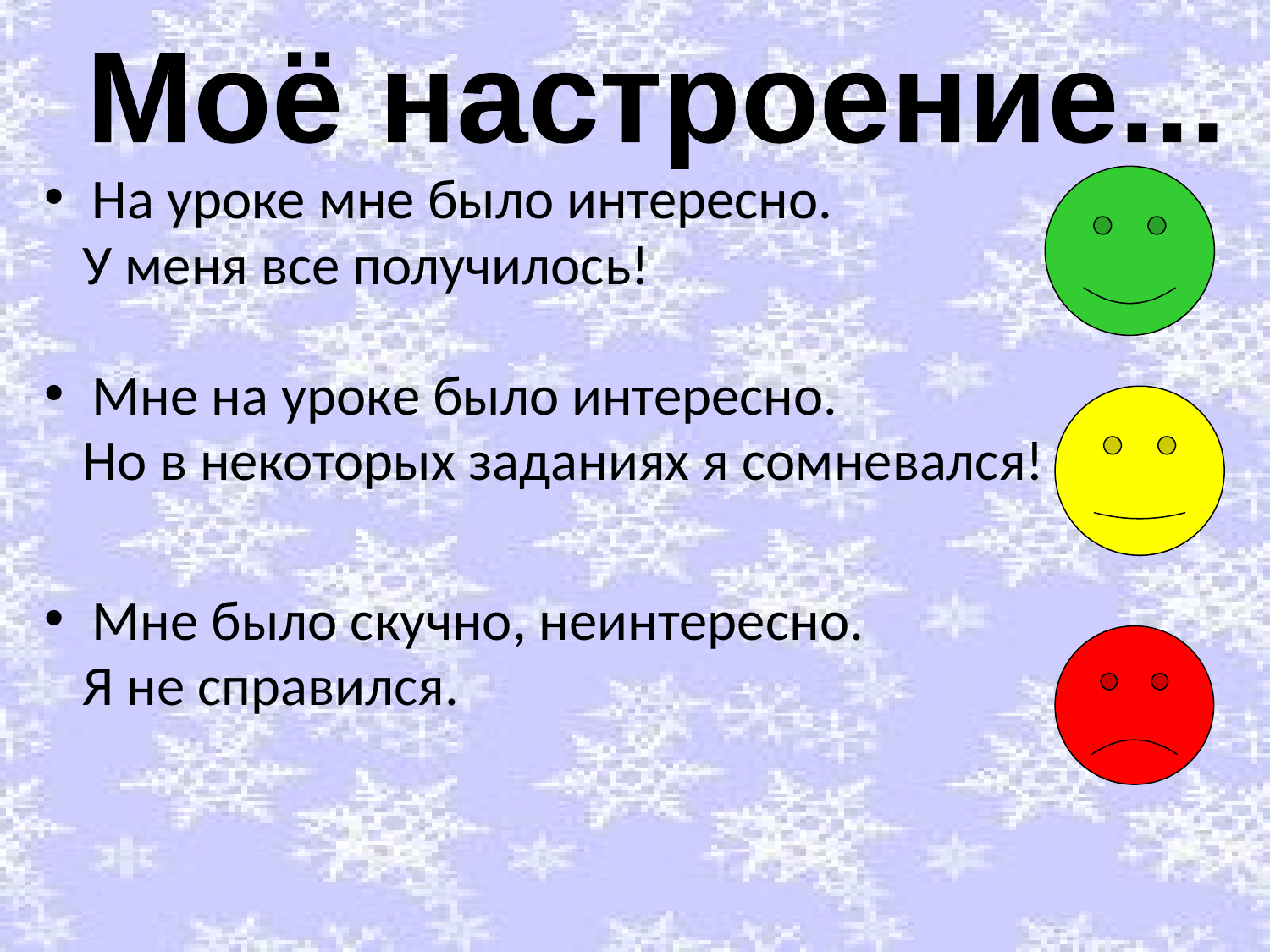

Моё настроение...

На уроке мне было интересно.
   У меня все получилось!

Мне на уроке было интересно.
   Но в некоторых заданиях я сомневался!

Мне было скучно, неинтересно.
   Я не справился.